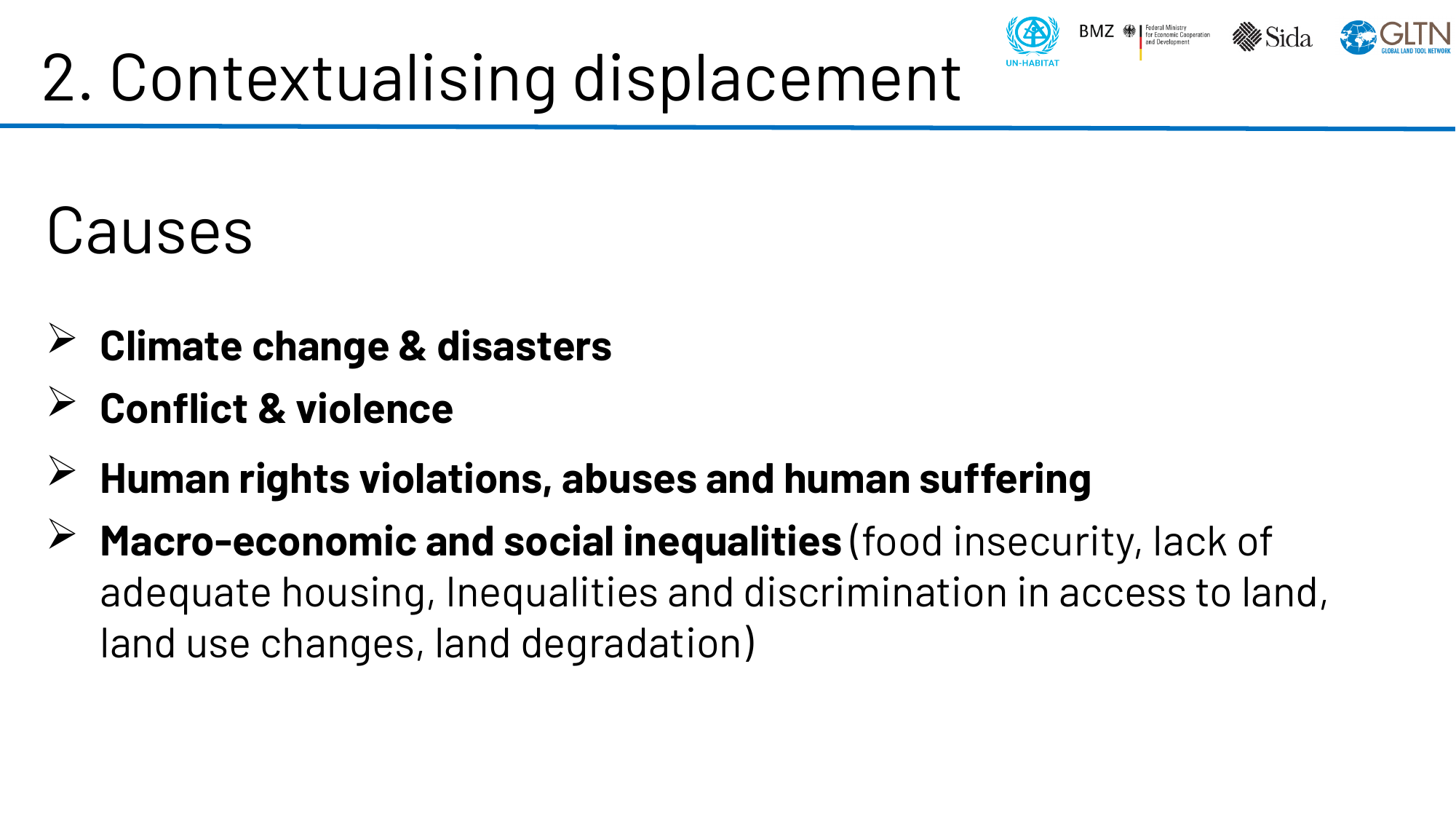

# 2. Contextualising displacement
Causes

Climate change & disasters
Conflict & violence
Human rights violations, abuses and human suffering
Macro-economic and social inequalities (food insecurity, lack of adequate housing, Inequalities and discrimination in access to land, land use changes, land degradation)